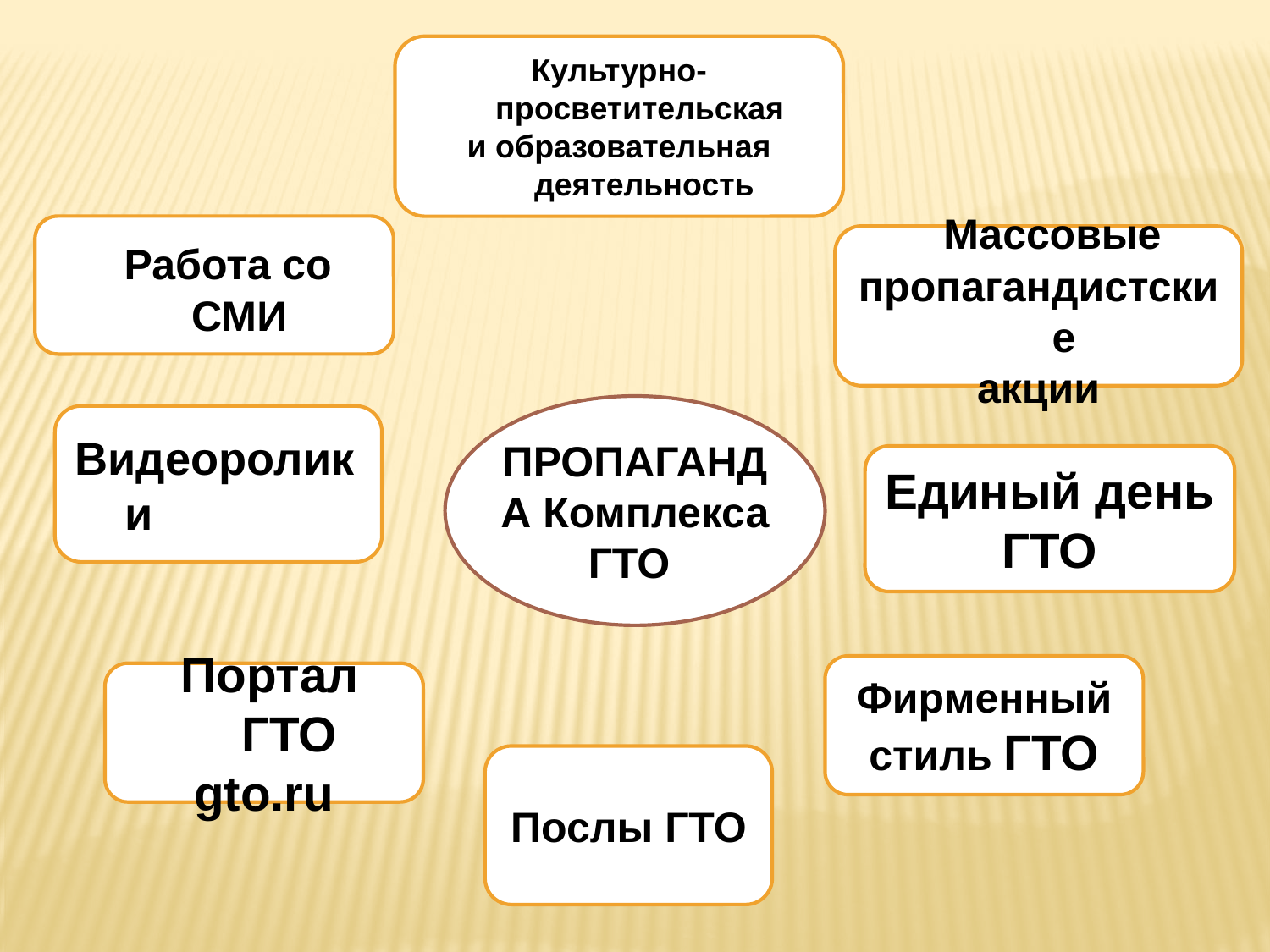

Культурно-просветительская
и образовательная деятельность
  Работа со СМИ
  Массовые
пропагандистские
акции
ПРОПАГАНДА Комплекса ГТО
Видеоролики
Единый день
ГТО
Фирменный
стиль ГТО
 Портал ГТО
gto.ru
Послы ГТО